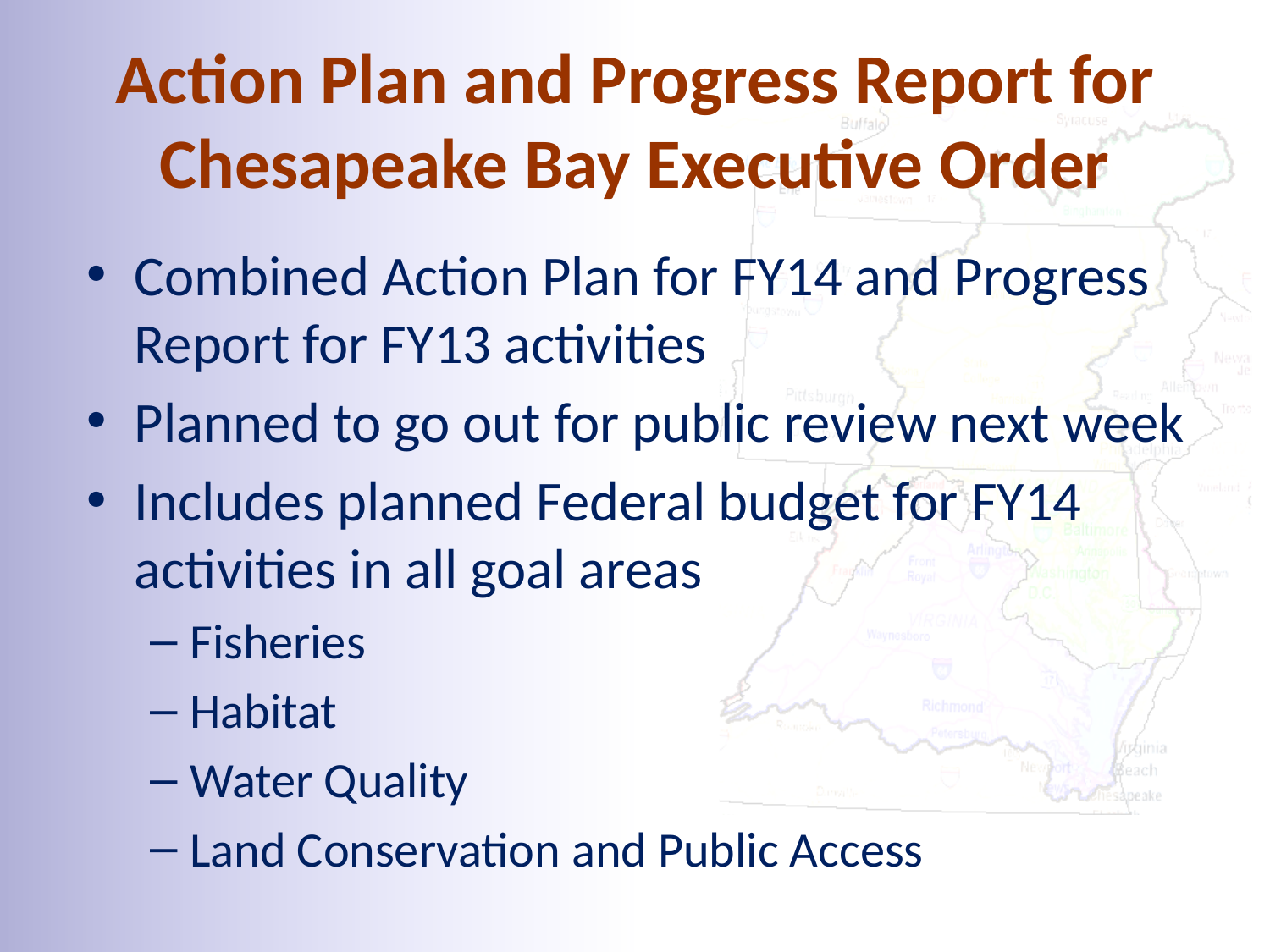

# Action Plan and Progress Report for Chesapeake Bay Executive Order
Combined Action Plan for FY14 and Progress Report for FY13 activities
Planned to go out for public review next week
Includes planned Federal budget for FY14 activities in all goal areas
Fisheries
Habitat
Water Quality
Land Conservation and Public Access